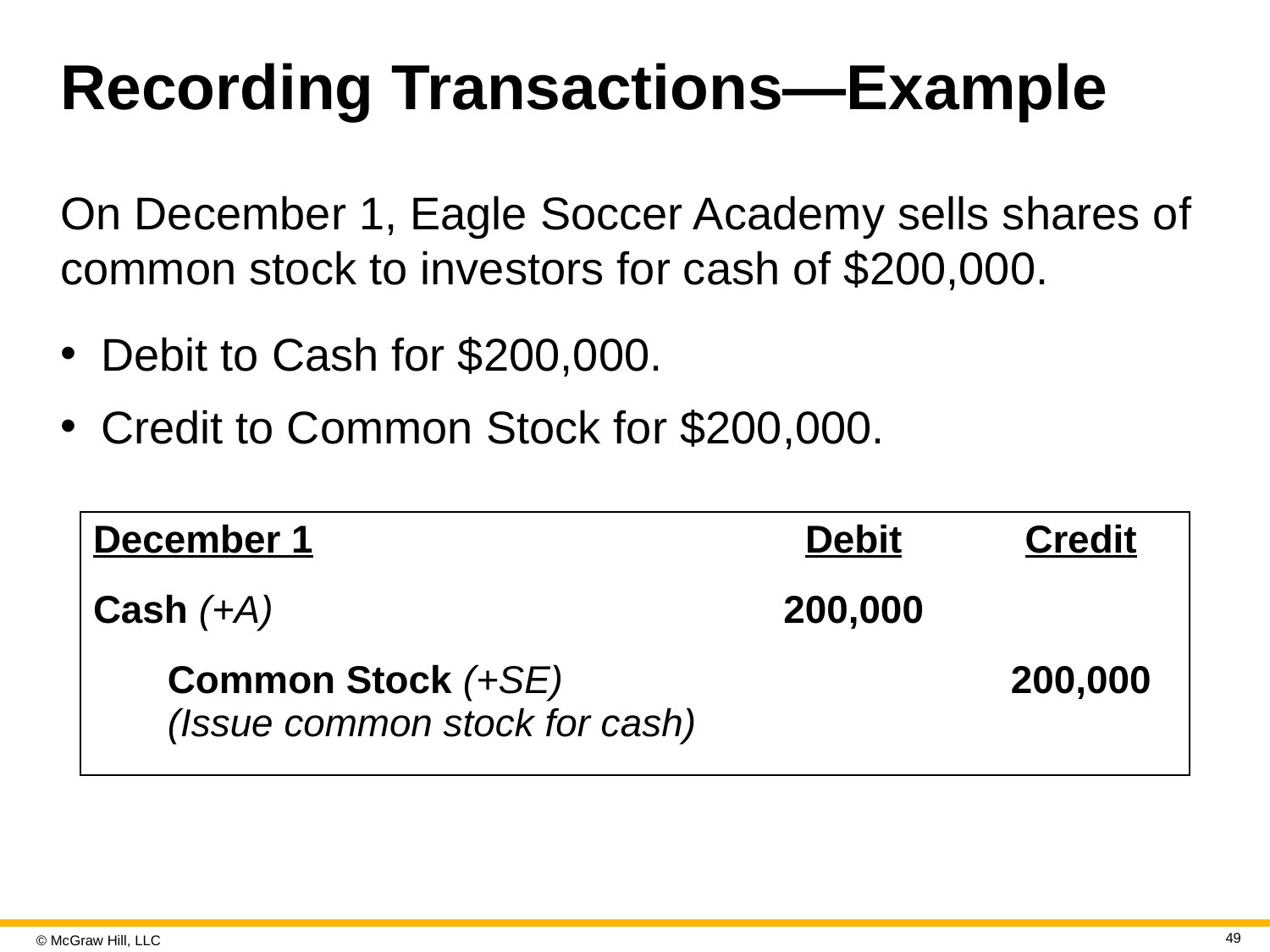

# Recording Transactions—Example
On December 1, Eagle Soccer Academy sells shares of common stock to investors for cash of $200,000.
Debit to Cash for $200,000.
Credit to Common Stock for $200,000.
| December 1 | Debit | Credit |
| --- | --- | --- |
| Cash (+A) | 200,000 |  |
| Common Stock (+SE) (Issue common stock for cash) |  | 200,000 |
49